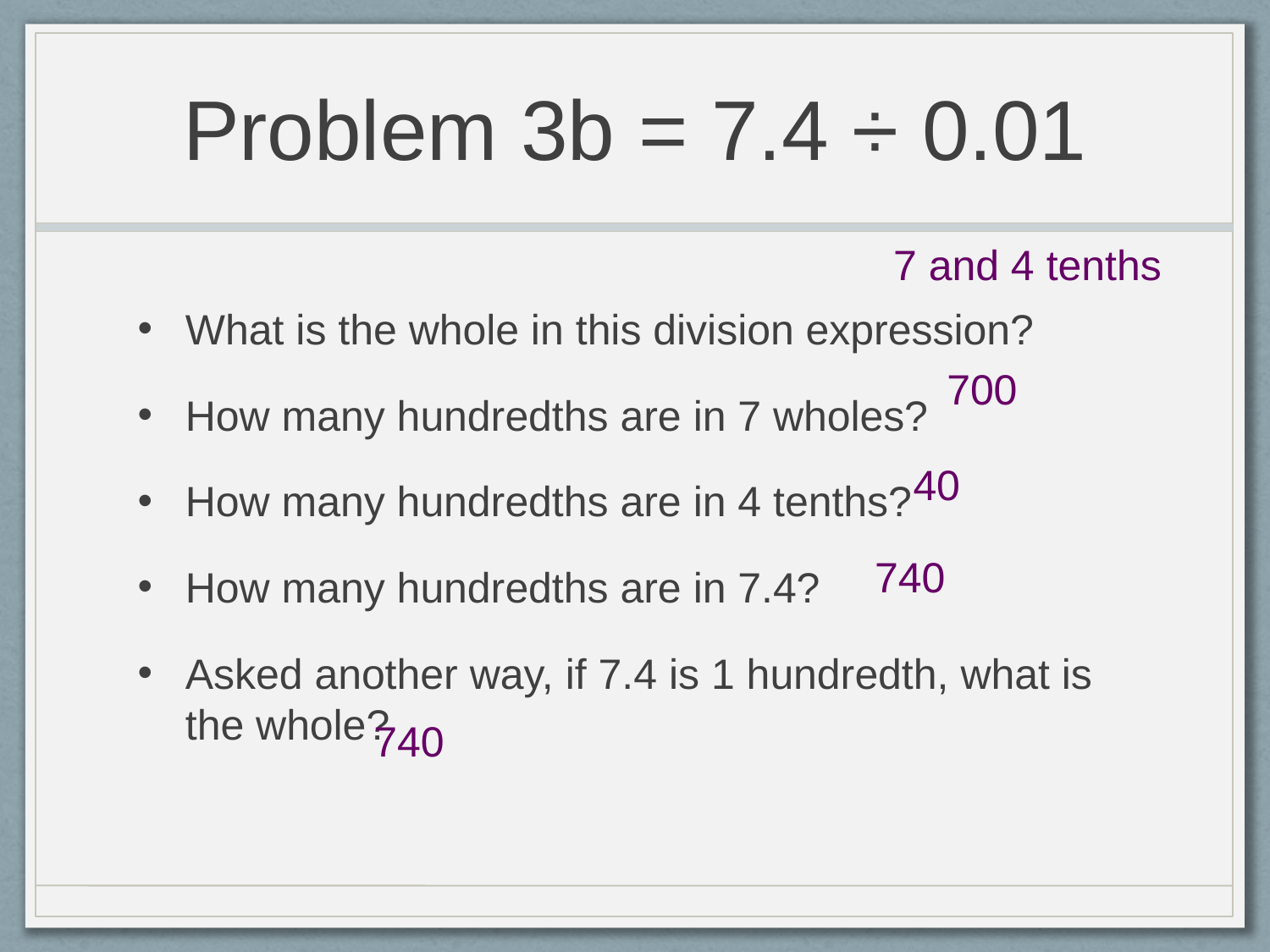

# Problem 3b = 7.4 ÷ 0.01
7 and 4 tenths
What is the whole in this division expression?
How many hundredths are in 7 wholes?
How many hundredths are in 4 tenths?
How many hundredths are in 7.4?
Asked another way, if 7.4 is 1 hundredth, what is the whole?
700
40
740
740